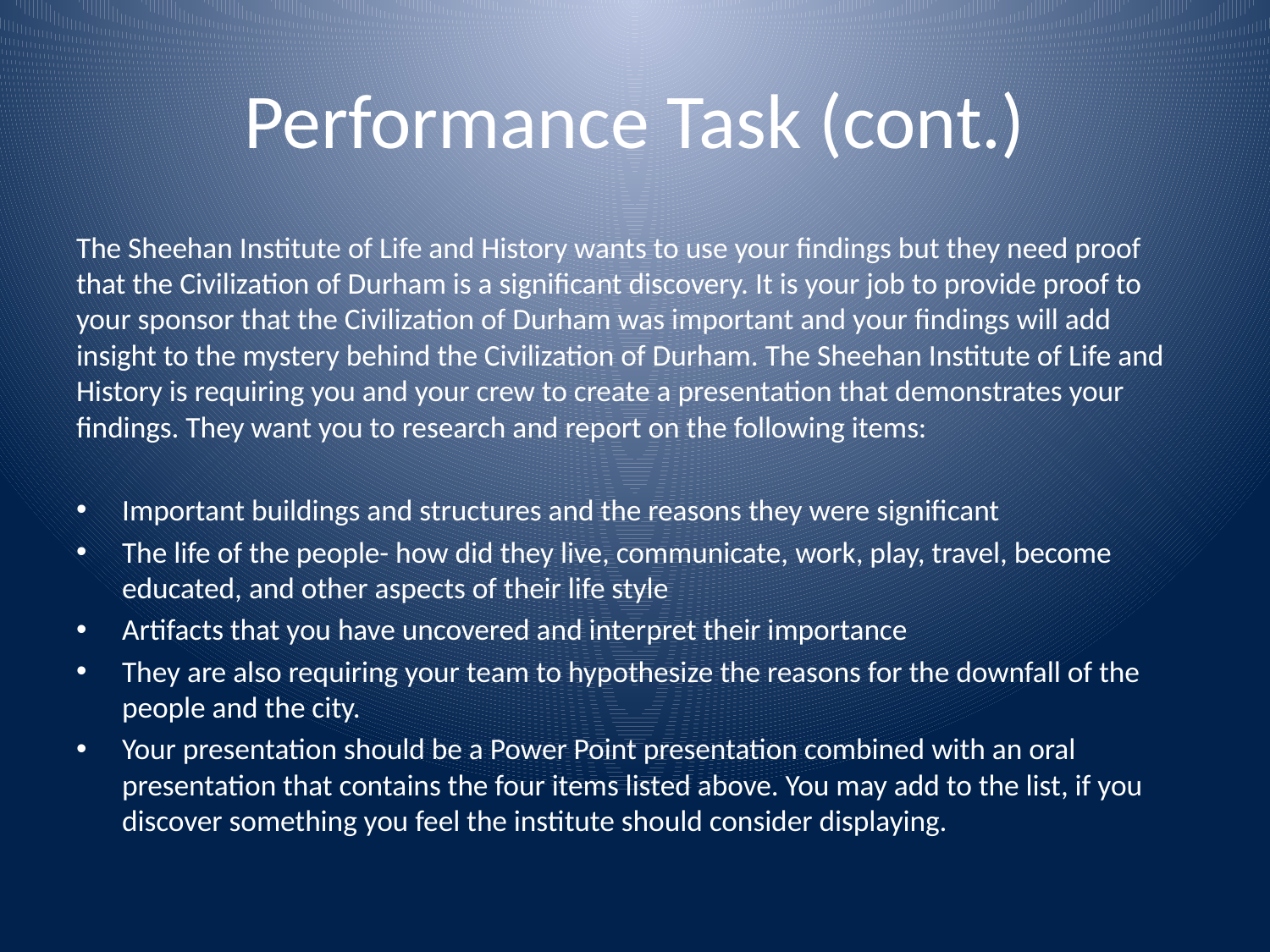

# Performance Task (cont.)
The Sheehan Institute of Life and History wants to use your findings but they need proof that the Civilization of Durham is a significant discovery. It is your job to provide proof to your sponsor that the Civilization of Durham was important and your findings will add insight to the mystery behind the Civilization of Durham. The Sheehan Institute of Life and History is requiring you and your crew to create a presentation that demonstrates your findings. They want you to research and report on the following items:

Important buildings and structures and the reasons they were significant
The life of the people- how did they live, communicate, work, play, travel, become educated, and other aspects of their life style
Artifacts that you have uncovered and interpret their importance
They are also requiring your team to hypothesize the reasons for the downfall of the people and the city.
Your presentation should be a Power Point presentation combined with an oral presentation that contains the four items listed above. You may add to the list, if you discover something you feel the institute should consider displaying.